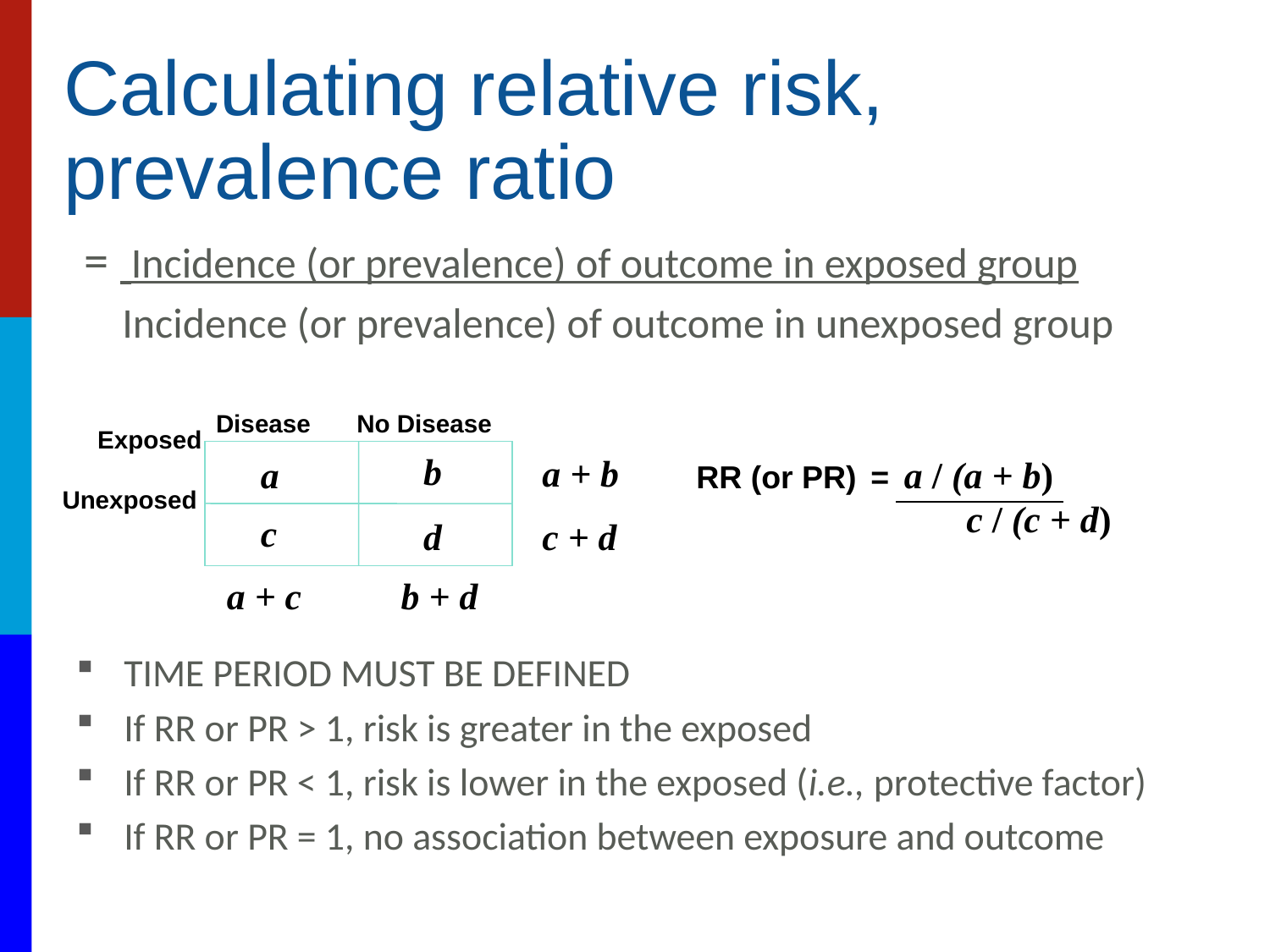

# Calculating relative risk, prevalence ratio
=  Incidence (or prevalence) of outcome in exposed group
    Incidence (or prevalence) of outcome in unexposed group

TIME PERIOD MUST BE DEFINED
If RR or PR > 1, risk is greater in the exposed
If RR or PR < 1, risk is lower in the exposed (i.e., protective factor)
If RR or PR = 1, no association between exposure and outcome
Disease	  No Disease
     Exposed

Unexposed

b
a + b
RR (or PR)  =  a / (a + b)
                 	  c / (c + d)
a
c
d
c + d
a + c
b + d